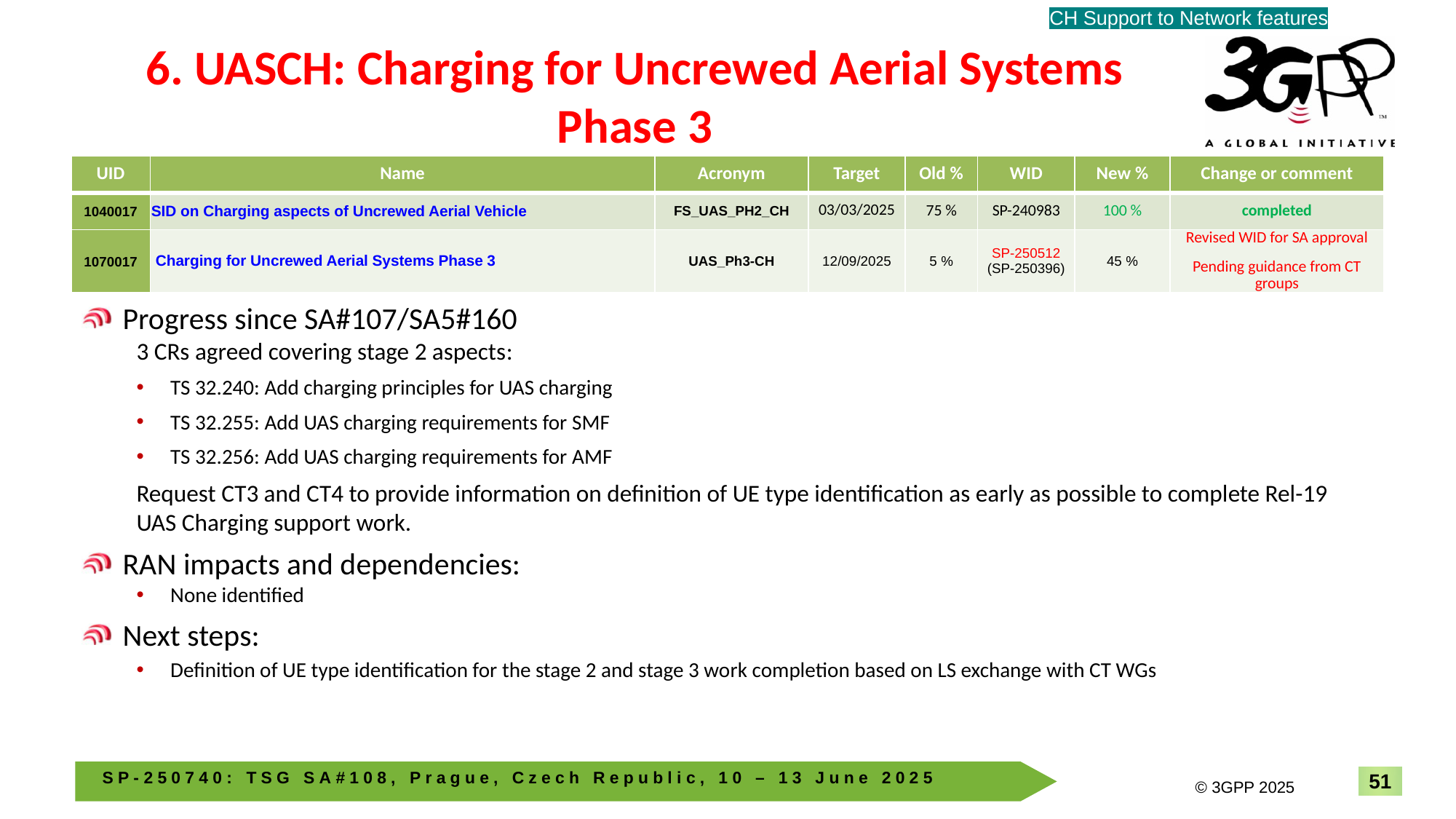

CH Support to Network features
# 6. UASCH: Charging for Uncrewed Aerial Systems Phase 3
| UID | Name | Acronym | Target | Old % | WID | New % | Change or comment |
| --- | --- | --- | --- | --- | --- | --- | --- |
| 1040017 | SID on Charging aspects of Uncrewed Aerial Vehicle | FS\_UAS\_PH2\_CH | 03/03/2025 | 75 % | SP-240983 | 100 % | completed |
| 1070017 | Charging for Uncrewed Aerial Systems Phase 3 | UAS\_Ph3-CH | 12/09/2025 | 5 % | SP-250512 (SP-250396) | 45 % | Revised WID for SA approval Pending guidance from CT groups |
Progress since SA#107/SA5#160
3 CRs agreed covering stage 2 aspects:
TS 32.240: Add charging principles for UAS charging
TS 32.255: Add UAS charging requirements for SMF
TS 32.256: Add UAS charging requirements for AMF
Request CT3 and CT4 to provide information on definition of UE type identification as early as possible to complete Rel-19 UAS Charging support work.
RAN impacts and dependencies:
None identified
Next steps:
Definition of UE type identification for the stage 2 and stage 3 work completion based on LS exchange with CT WGs